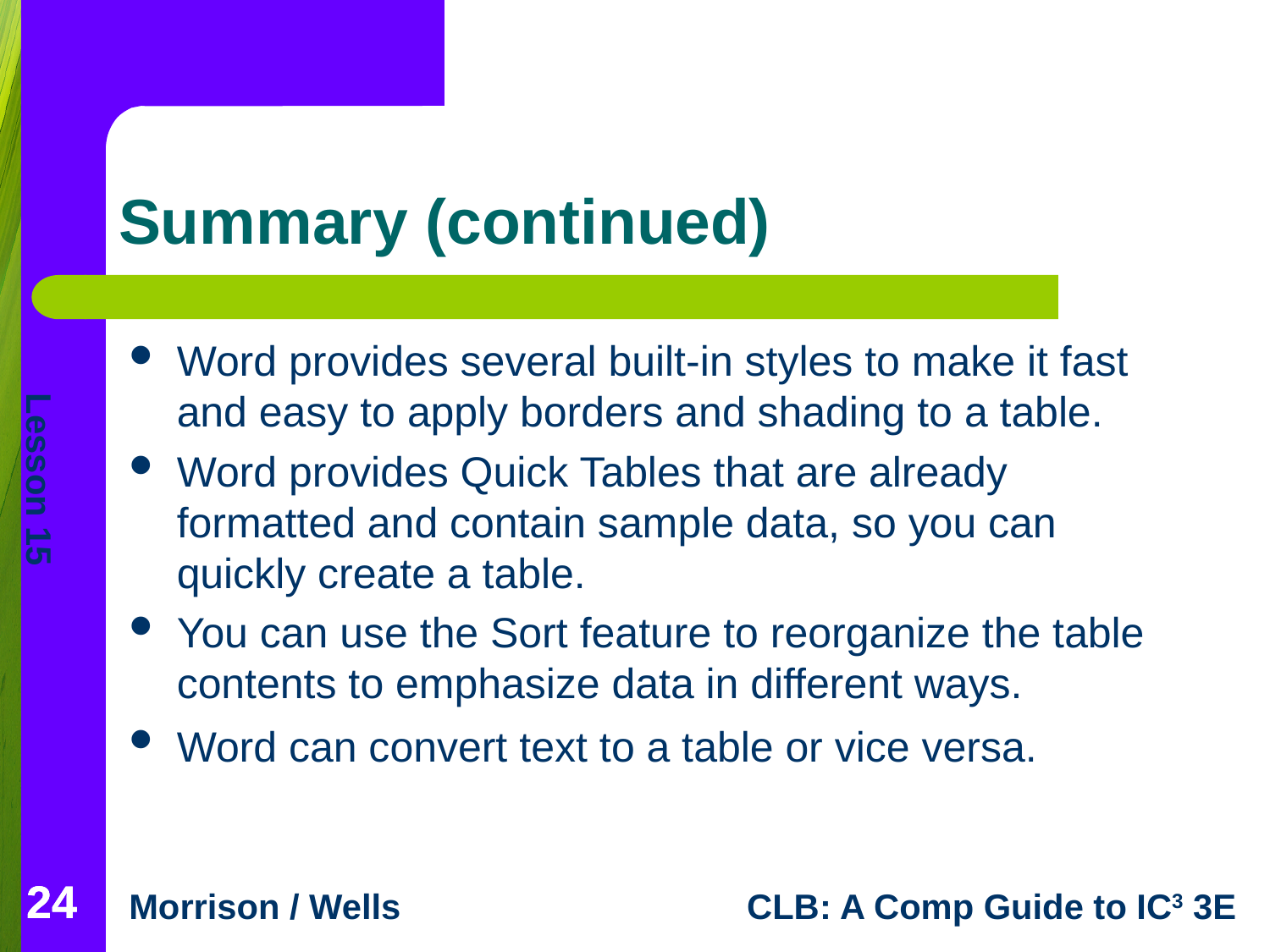

# Summary (continued)
Word provides several built-in styles to make it fast and easy to apply borders and shading to a table.
Word provides Quick Tables that are already formatted and contain sample data, so you can quickly create a table.
You can use the Sort feature to reorganize the table contents to emphasize data in different ways.
Word can convert text to a table or vice versa.
24
24
24